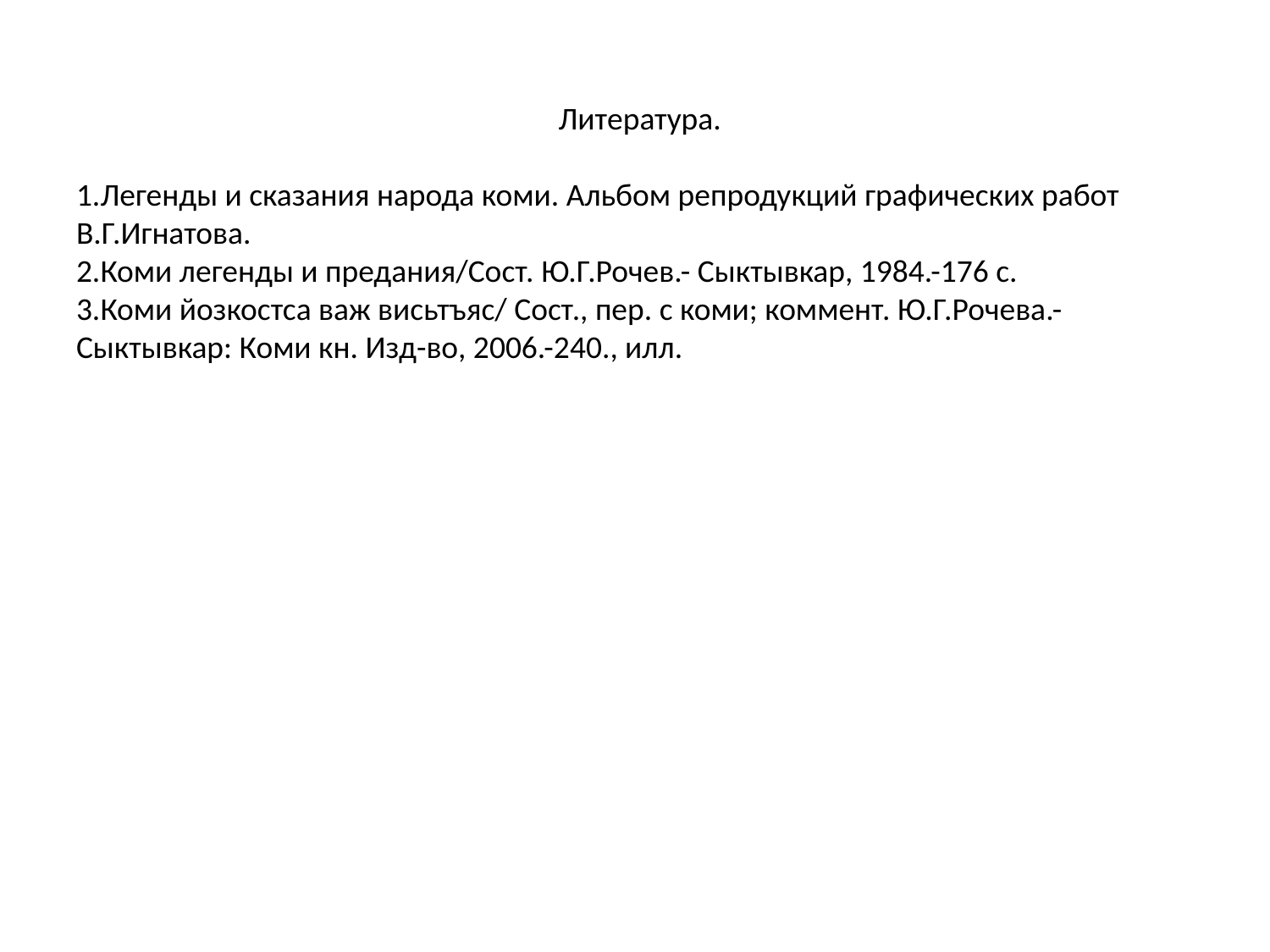

# Литература. 1.Легенды и сказания народа коми. Альбом репродукций графических работ В.Г.Игнатова. 2.Коми легенды и предания/Сост. Ю.Г.Рочев.- Сыктывкар, 1984.-176 с. 3.Коми йозкостса важ висьтъяс/ Сост., пер. с коми; коммент. Ю.Г.Рочева.- Сыктывкар: Коми кн. Изд-во, 2006.-240., илл.